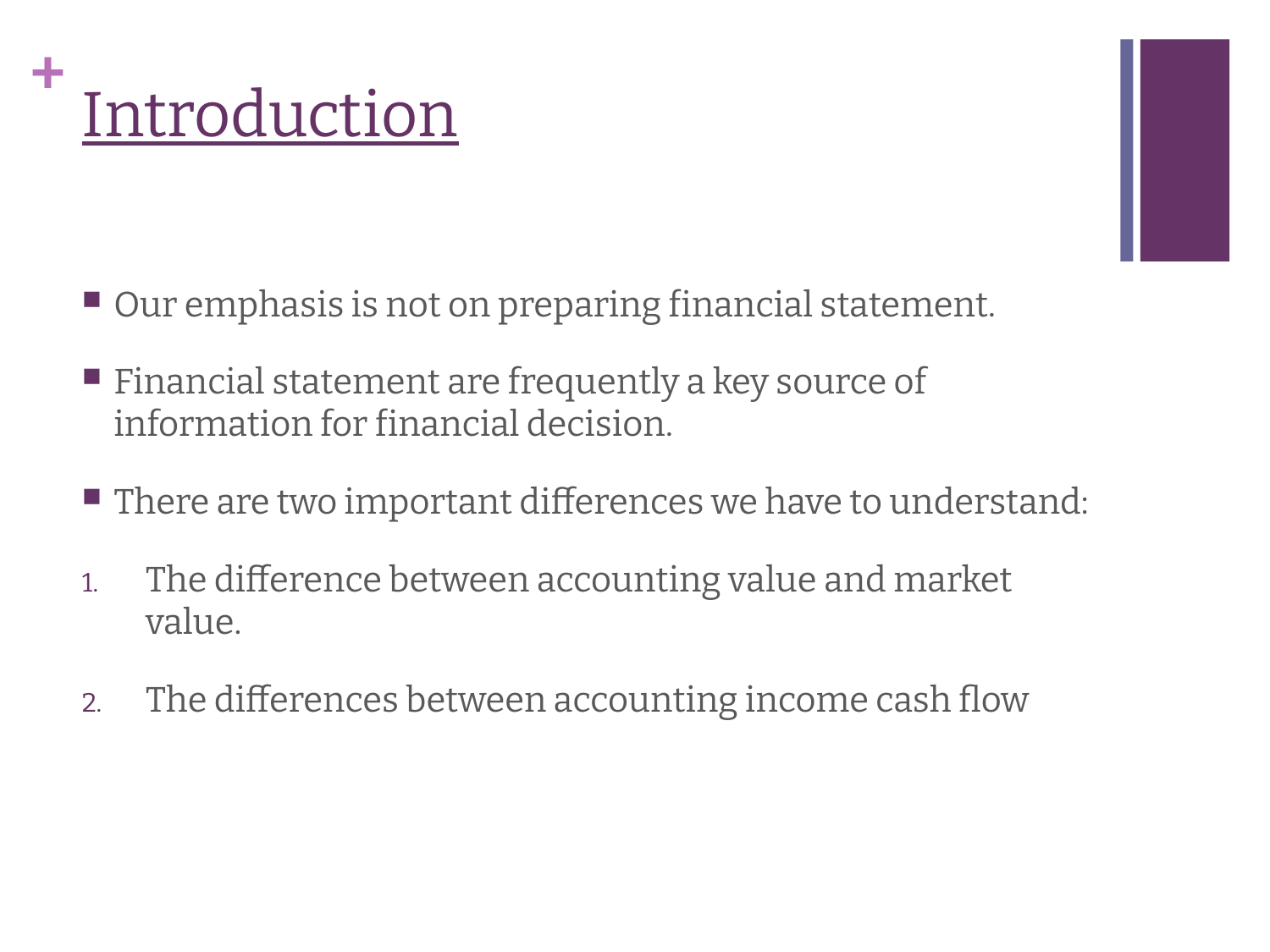

# Introduction
Our emphasis is not on preparing financial statement.
Financial statement are frequently a key source of information for financial decision.
There are two important differences we have to understand:
The difference between accounting value and market value.
The differences between accounting income cash flow